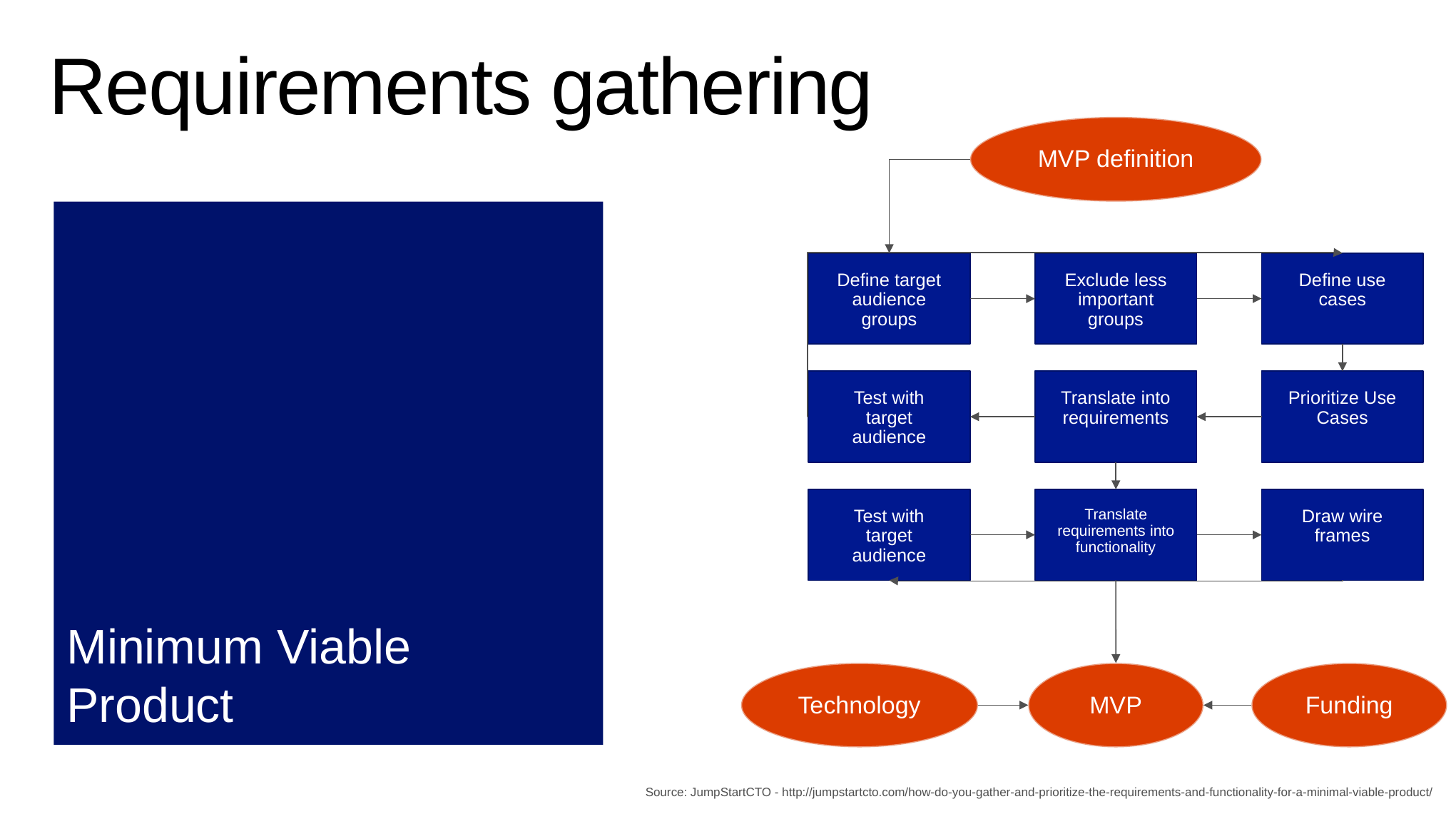

# Requirements gathering
MVP definition
Minimum Viable Product
Define target audience groups
Exclude less important groups
Define use cases
Test with target audience
Translate into requirements
Prioritize Use Cases
Draw wire frames
Test with target audience
Translate requirements into functionality
Funding
Technology
MVP
Source: JumpStartCTO - http://jumpstartcto.com/how-do-you-gather-and-prioritize-the-requirements-and-functionality-for-a-minimal-viable-product/